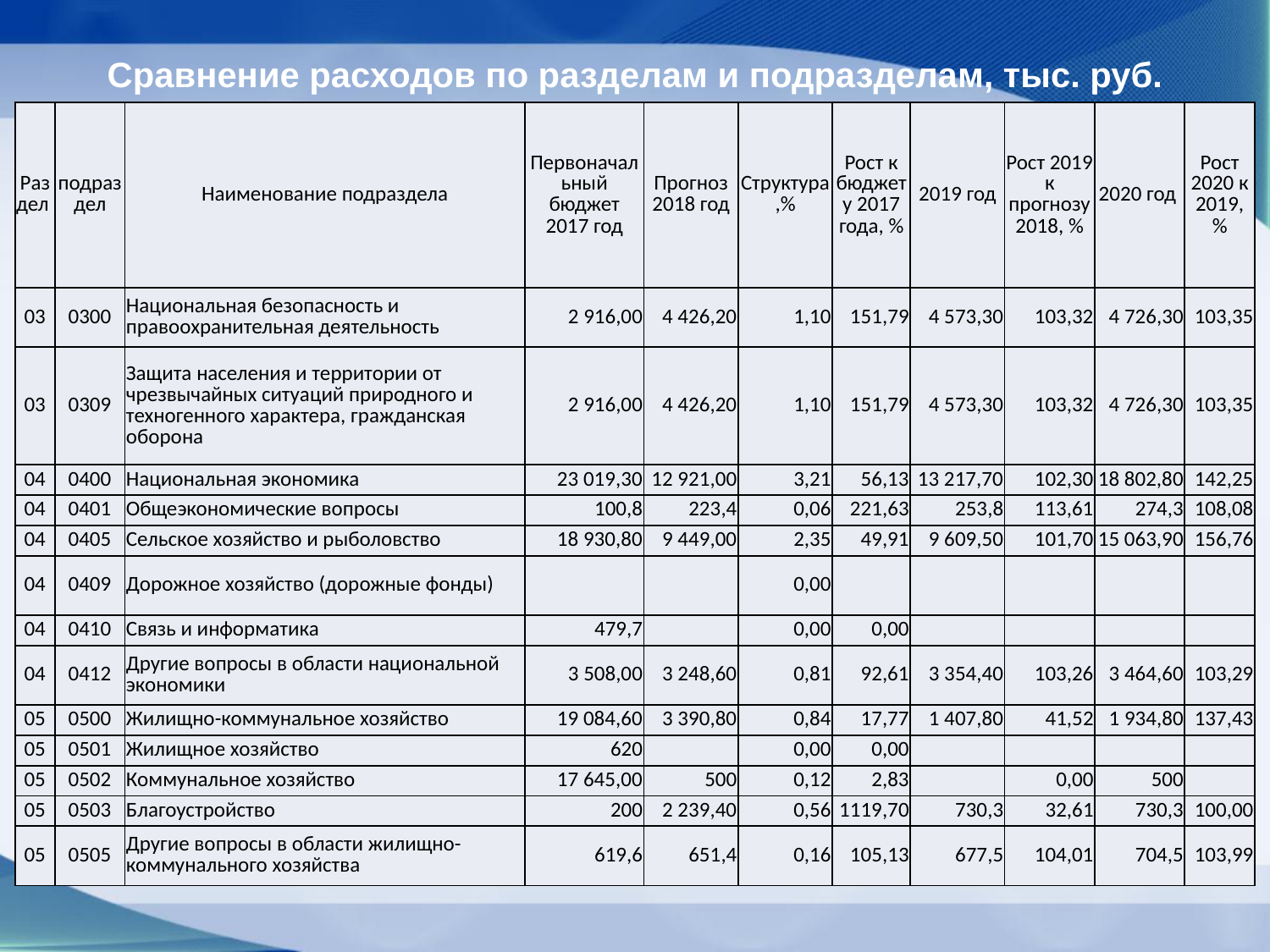

Сравнение расходов по разделам и подразделам, тыс. руб.
| Раздел | подраздел | Наименование подраздела | Первоначальный бюджет 2017 год | Прогноз 2018 год | Структура,% | Рост к бюджету 2017 года, % | 2019 год | Рост 2019 к прогнозу 2018, % | 2020 год | Рост 2020 к 2019, % |
| --- | --- | --- | --- | --- | --- | --- | --- | --- | --- | --- |
| 03 | 0300 | Национальная безопасность и правоохранительная деятельность | 2 916,00 | 4 426,20 | 1,10 | 151,79 | 4 573,30 | 103,32 | 4 726,30 | 103,35 |
| 03 | 0309 | Защита населения и территории от чрезвычайных ситуаций природного и техногенного характера, гражданская оборона | 2 916,00 | 4 426,20 | 1,10 | 151,79 | 4 573,30 | 103,32 | 4 726,30 | 103,35 |
| 04 | 0400 | Национальная экономика | 23 019,30 | 12 921,00 | 3,21 | 56,13 | 13 217,70 | 102,30 | 18 802,80 | 142,25 |
| 04 | 0401 | Общеэкономические вопросы | 100,8 | 223,4 | 0,06 | 221,63 | 253,8 | 113,61 | 274,3 | 108,08 |
| 04 | 0405 | Сельское хозяйство и рыболовство | 18 930,80 | 9 449,00 | 2,35 | 49,91 | 9 609,50 | 101,70 | 15 063,90 | 156,76 |
| 04 | 0409 | Дорожное хозяйство (дорожные фонды) |  |  | 0,00 |  |  |  |  |  |
| 04 | 0410 | Связь и информатика | 479,7 |  | 0,00 | 0,00 |  |  |  |  |
| 04 | 0412 | Другие вопросы в области национальной экономики | 3 508,00 | 3 248,60 | 0,81 | 92,61 | 3 354,40 | 103,26 | 3 464,60 | 103,29 |
| 05 | 0500 | Жилищно-коммунальное хозяйство | 19 084,60 | 3 390,80 | 0,84 | 17,77 | 1 407,80 | 41,52 | 1 934,80 | 137,43 |
| 05 | 0501 | Жилищное хозяйство | 620 |  | 0,00 | 0,00 |  |  |  |  |
| 05 | 0502 | Коммунальное хозяйство | 17 645,00 | 500 | 0,12 | 2,83 |  | 0,00 | 500 |  |
| 05 | 0503 | Благоустройство | 200 | 2 239,40 | 0,56 | 1119,70 | 730,3 | 32,61 | 730,3 | 100,00 |
| 05 | 0505 | Другие вопросы в области жилищно-коммунального хозяйства | 619,6 | 651,4 | 0,16 | 105,13 | 677,5 | 104,01 | 704,5 | 103,99 |